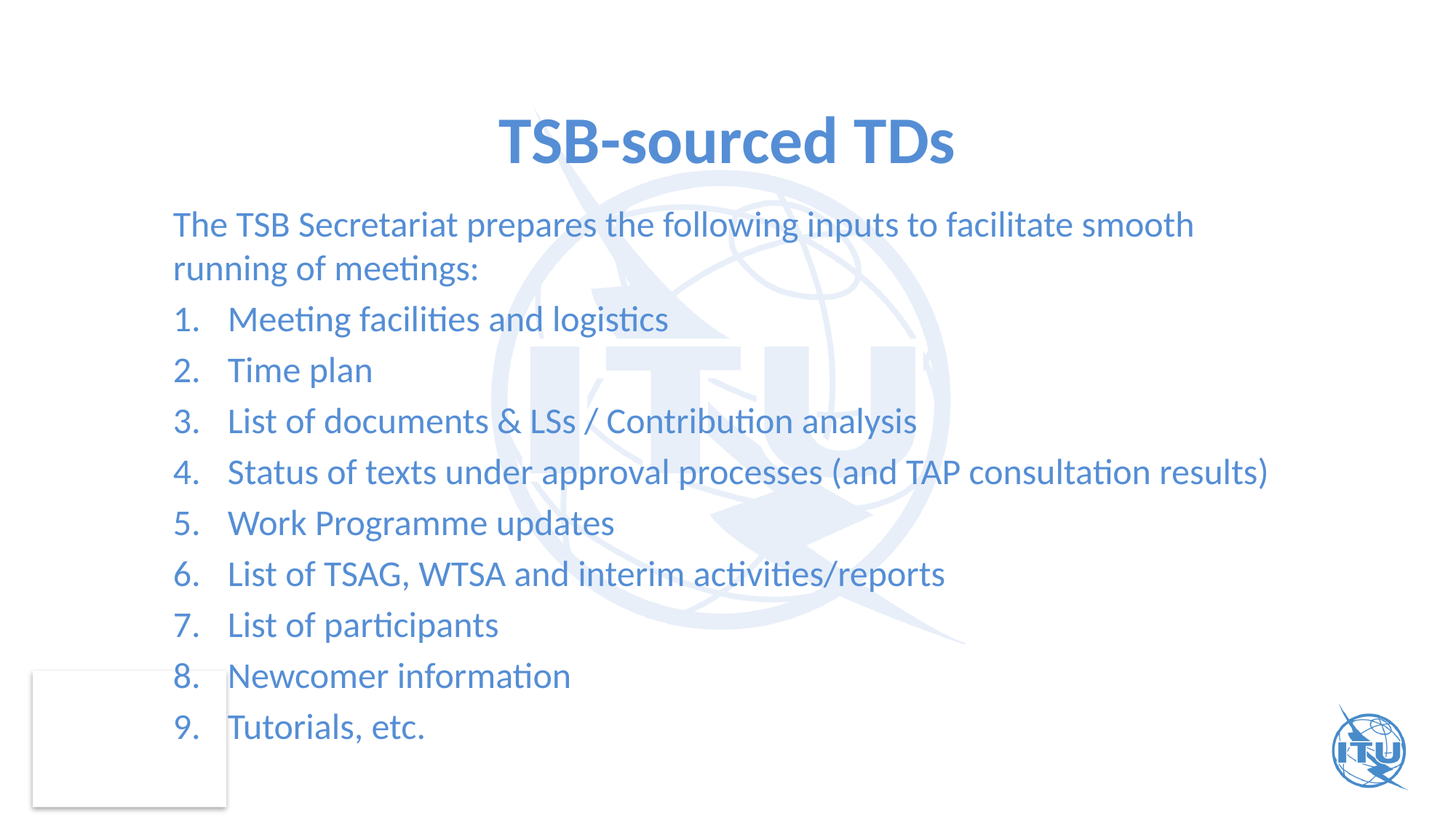

# TSB-sourced TDs
The TSB Secretariat prepares the following inputs to facilitate smooth running of meetings:
Meeting facilities and logistics
Time plan
List of documents & LSs / Contribution analysis
Status of texts under approval processes (and TAP consultation results)
Work Programme updates
List of TSAG, WTSA and interim activities/reports
List of participants
Newcomer information
Tutorials, etc.